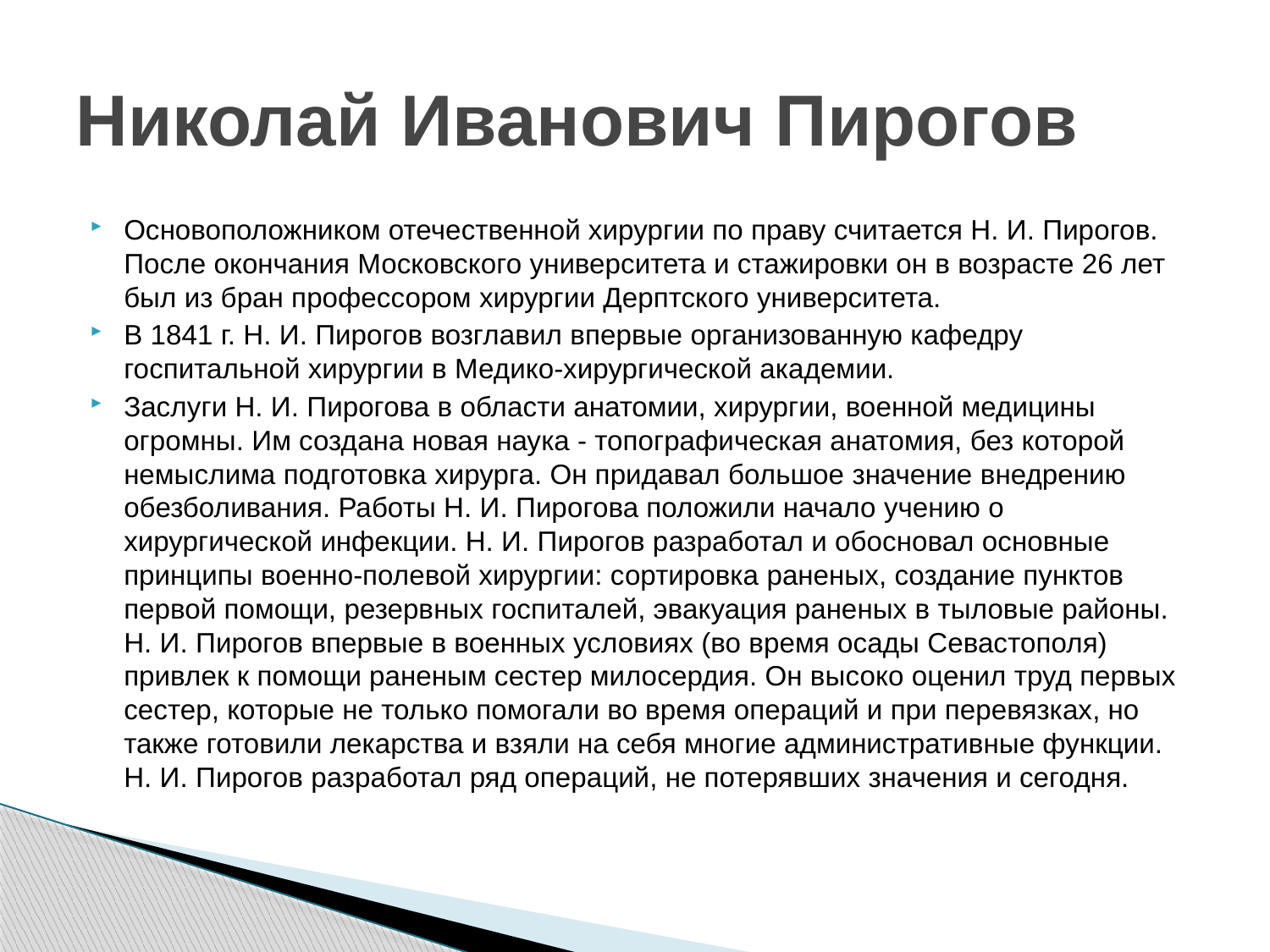

# Николай Иванович Пирогов
Основоположником отечественной хирургии по праву считается Н. И. Пирогов. После окончания Московского университета и стажировки он в возрасте 26 лет был из бран профессором хирургии Дерптского университета.
В 1841 г. Н. И. Пирогов возглавил впервые организованную кафедру госпитальной хирургии в Медико-хирургической академии.
Заслуги Н. И. Пирогова в области анатомии, хирургии, военной медицины огромны. Им создана новая наука - топографическая анатомия, без которой немыслима подготовка хирурга. Он придавал большое значение внедрению обезболивания. Работы Н. И. Пирогова положили начало учению о хирургической инфекции. Н. И. Пирогов разработал и обосновал основные принципы военно-полевой хирургии: сортировка раненых, создание пунктов первой помощи, резервных госпиталей, эвакуация раненых в тыловые районы. Н. И. Пирогов впервые в военных условиях (во время осады Севастополя) привлек к помощи раненым сестер милосердия. Он высоко оценил труд первых сестер, которые не только помогали во время операций и при перевязках, но также готовили лекарства и взяли на себя многие административные функции. Н. И. Пирогов разработал ряд операций, не потерявших значения и сегодня.